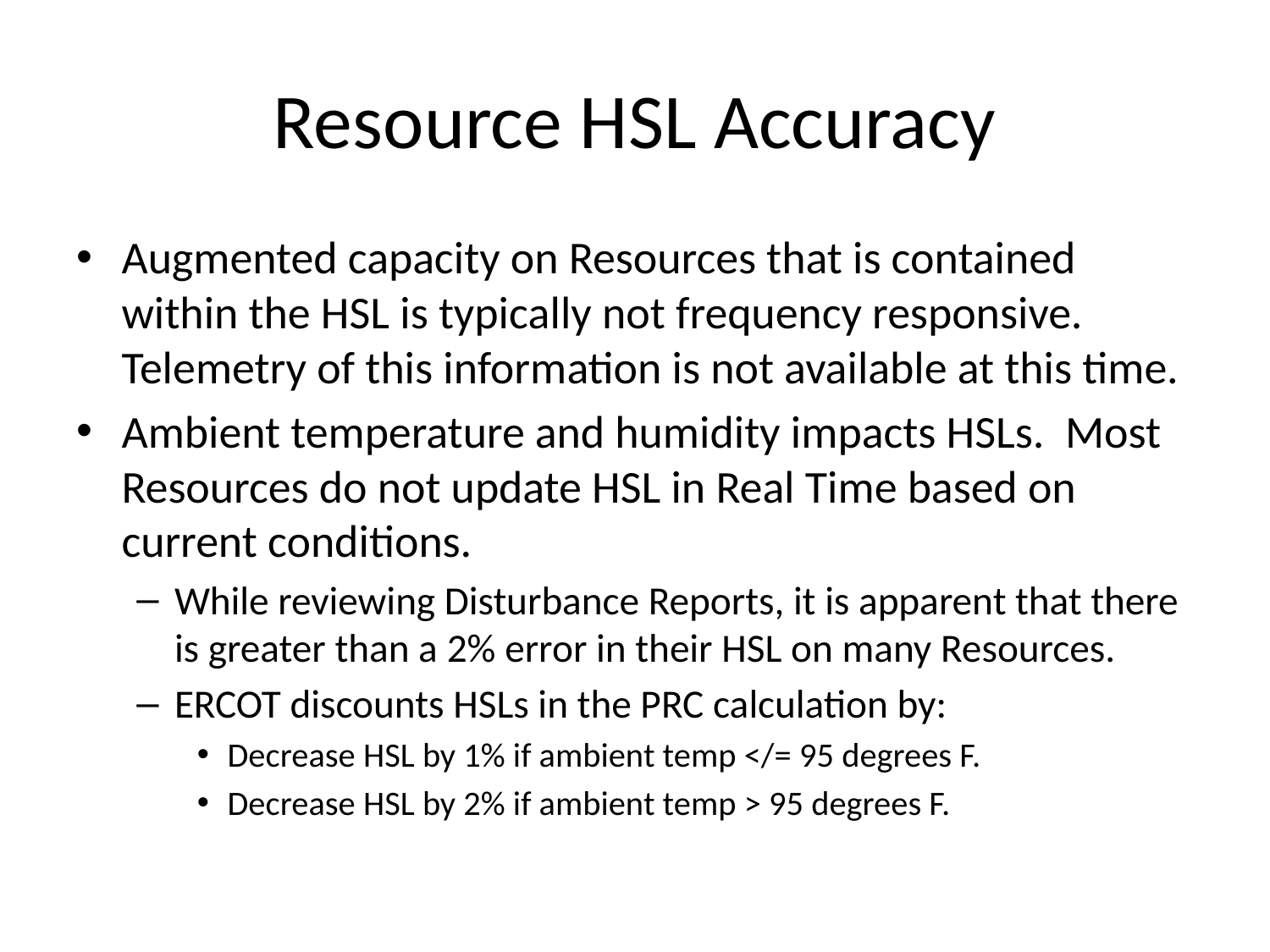

# Resource HSL Accuracy
Augmented capacity on Resources that is contained within the HSL is typically not frequency responsive.  Telemetry of this information is not available at this time.
Ambient temperature and humidity impacts HSLs.  Most Resources do not update HSL in Real Time based on current conditions.
While reviewing Disturbance Reports, it is apparent that there is greater than a 2% error in their HSL on many Resources.
ERCOT discounts HSLs in the PRC calculation by:
Decrease HSL by 1% if ambient temp </= 95 degrees F.
Decrease HSL by 2% if ambient temp > 95 degrees F.